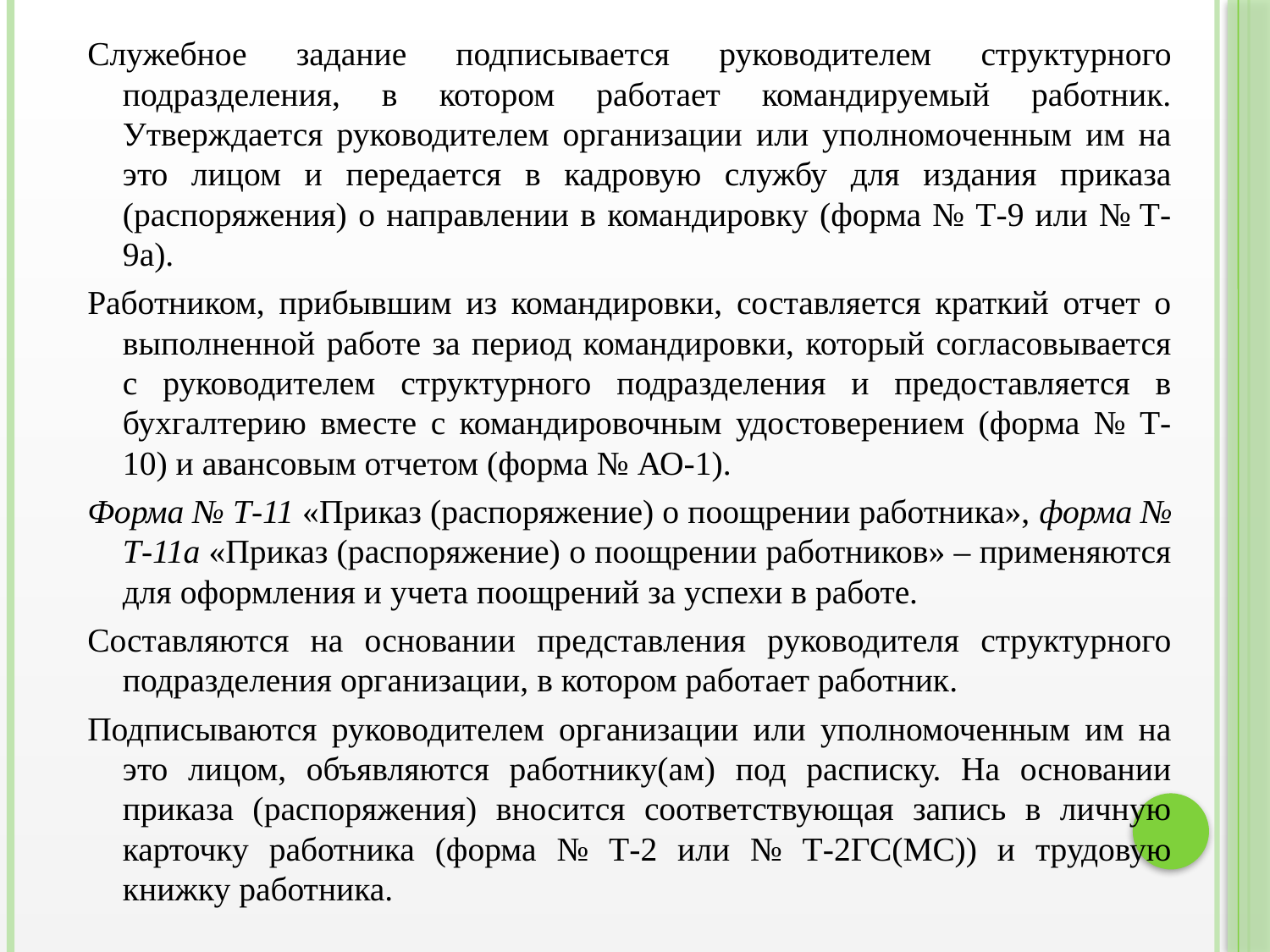

Служебное задание подписывается руководителем структурного подразделения, в котором работает командируемый работник. Утверждается руководителем организации или уполномоченным им на это лицом и передается в кадровую службу для издания приказа (распоряжения) о направлении в командировку (форма № Т-9 или № Т-9а).
Работником, прибывшим из командировки, составляется краткий отчет о выполненной работе за период командировки, который согласовывается с руководителем структурного подразделения и предоставляется в бухгалтерию вместе с командировочным удостоверением (форма № Т-10) и авансовым отчетом (форма № АО-1).
Форма № Т-11 «Приказ (распоряжение) о поощрении работника», форма № Т-11а «Приказ (распоряжение) о поощрении работников» – применяются для оформления и учета поощрений за успехи в работе.
Составляются на основании представления руководителя структурного подразделения организации, в котором работает работник.
Подписываются руководителем организации или уполномоченным им на это лицом, объявляются работнику(ам) под расписку. На основании приказа (распоряжения) вносится соответствующая запись в личную карточку работника (форма № Т-2 или № Т-2ГС(МС)) и трудовую книжку работника.